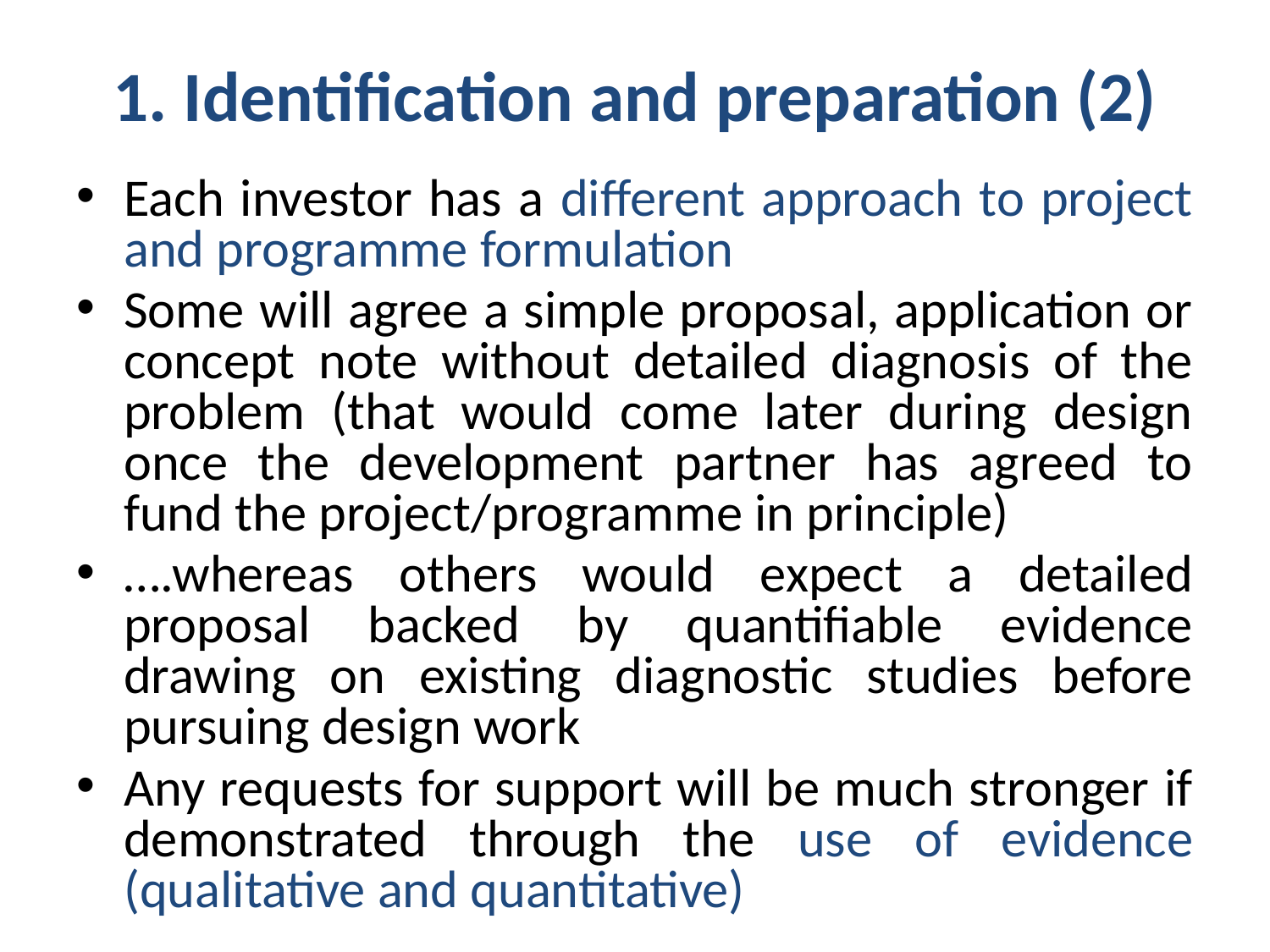

# 1. Identification and preparation (2)
Each investor has a different approach to project and programme formulation
Some will agree a simple proposal, application or concept note without detailed diagnosis of the problem (that would come later during design once the development partner has agreed to fund the project/programme in principle)
….whereas others would expect a detailed proposal backed by quantifiable evidence drawing on existing diagnostic studies before pursuing design work
Any requests for support will be much stronger if demonstrated through the use of evidence (qualitative and quantitative)